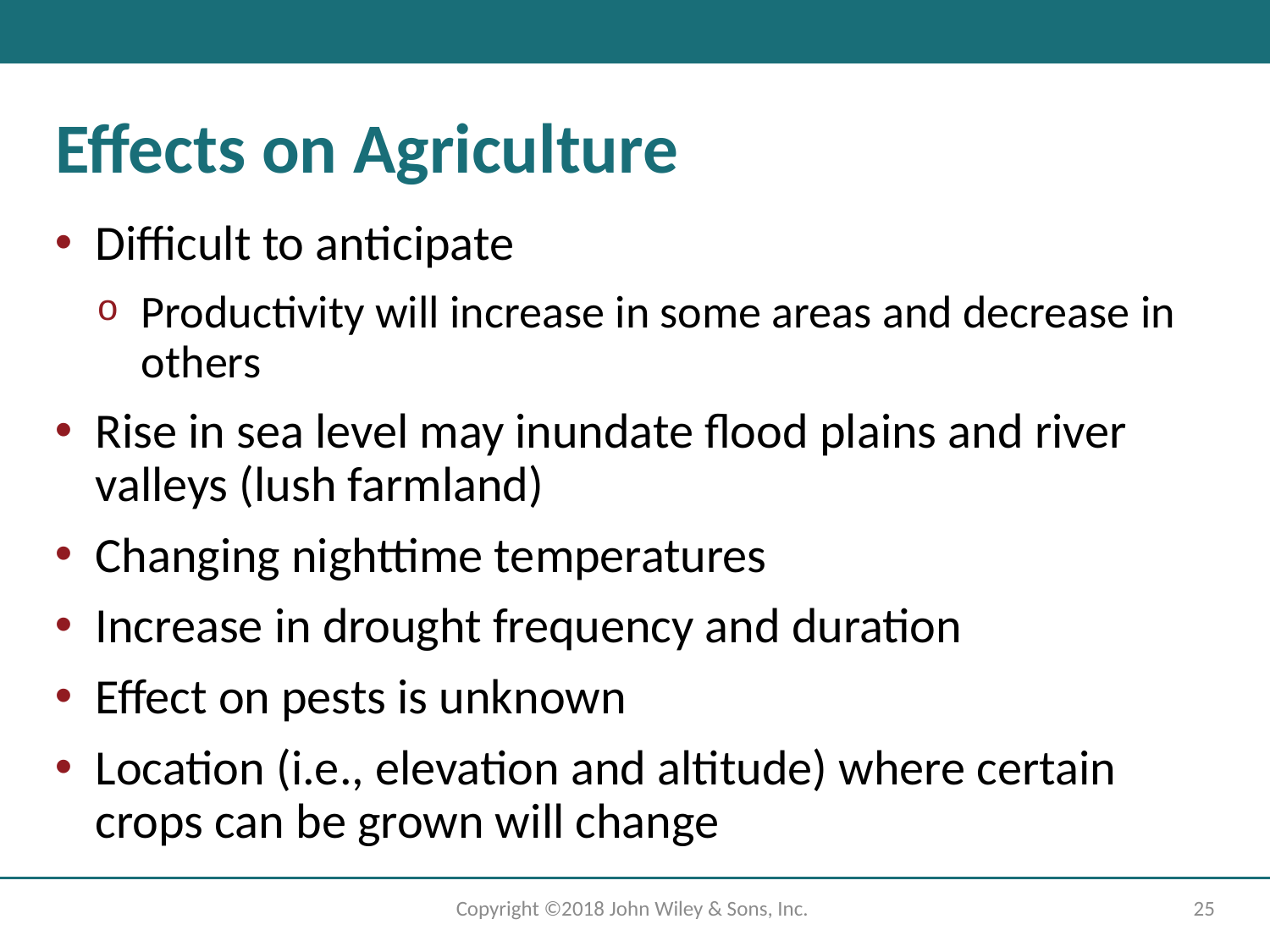

# Effects on Agriculture
Difficult to anticipate
Productivity will increase in some areas and decrease in others
Rise in sea level may inundate flood plains and river valleys (lush farmland)
Changing nighttime temperatures
Increase in drought frequency and duration
Effect on pests is unknown
Location (i.e., elevation and altitude) where certain crops can be grown will change
Copyright ©2018 John Wiley & Sons, Inc.
25